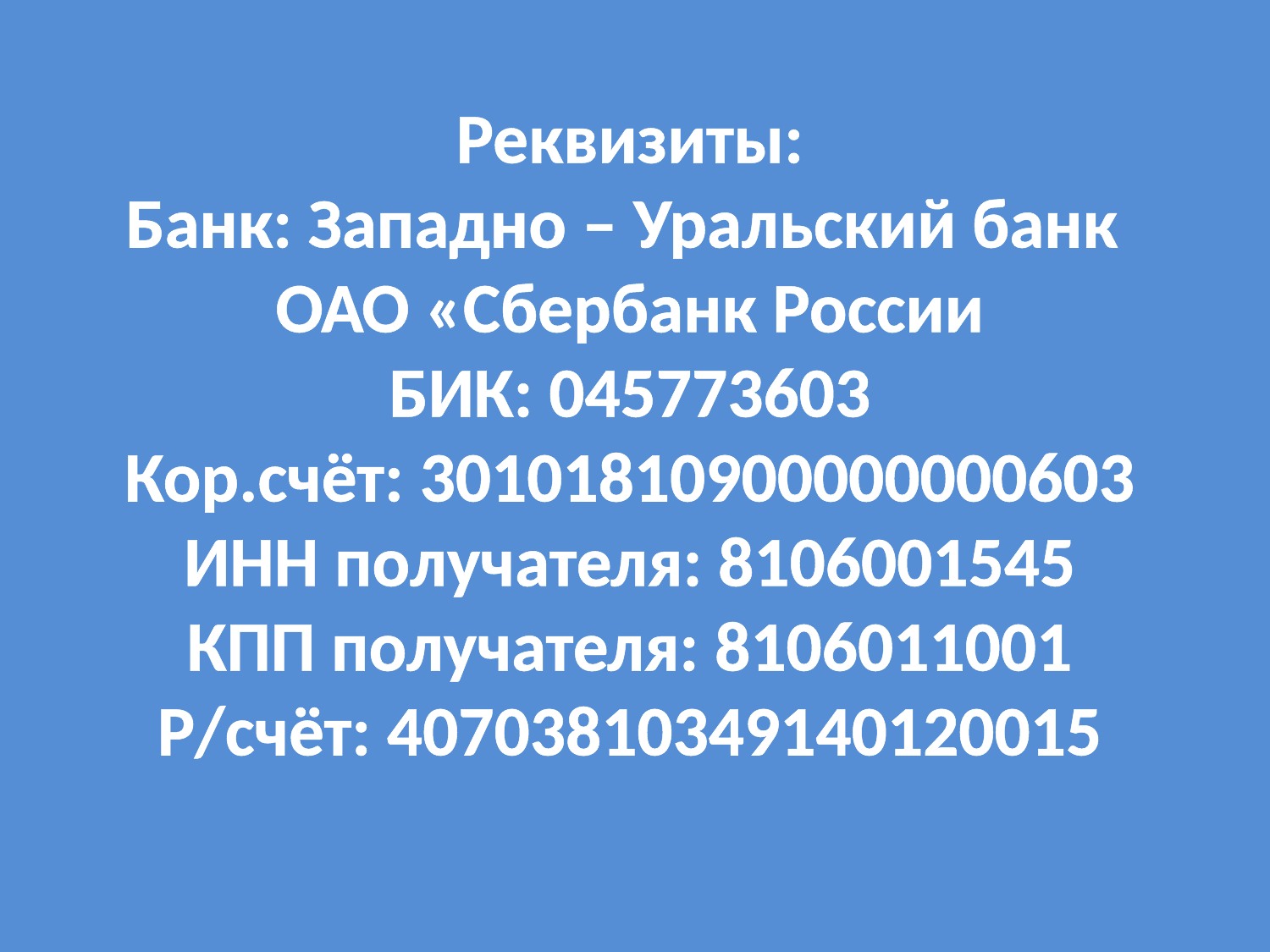

Реквизиты:
Банк: Западно – Уральский банк
ОАО «Сбербанк России
БИК: 045773603
Кор.счёт: 30101810900000000603
ИНН получателя: 8106001545
КПП получателя: 8106011001
Р/счёт: 40703810349140120015